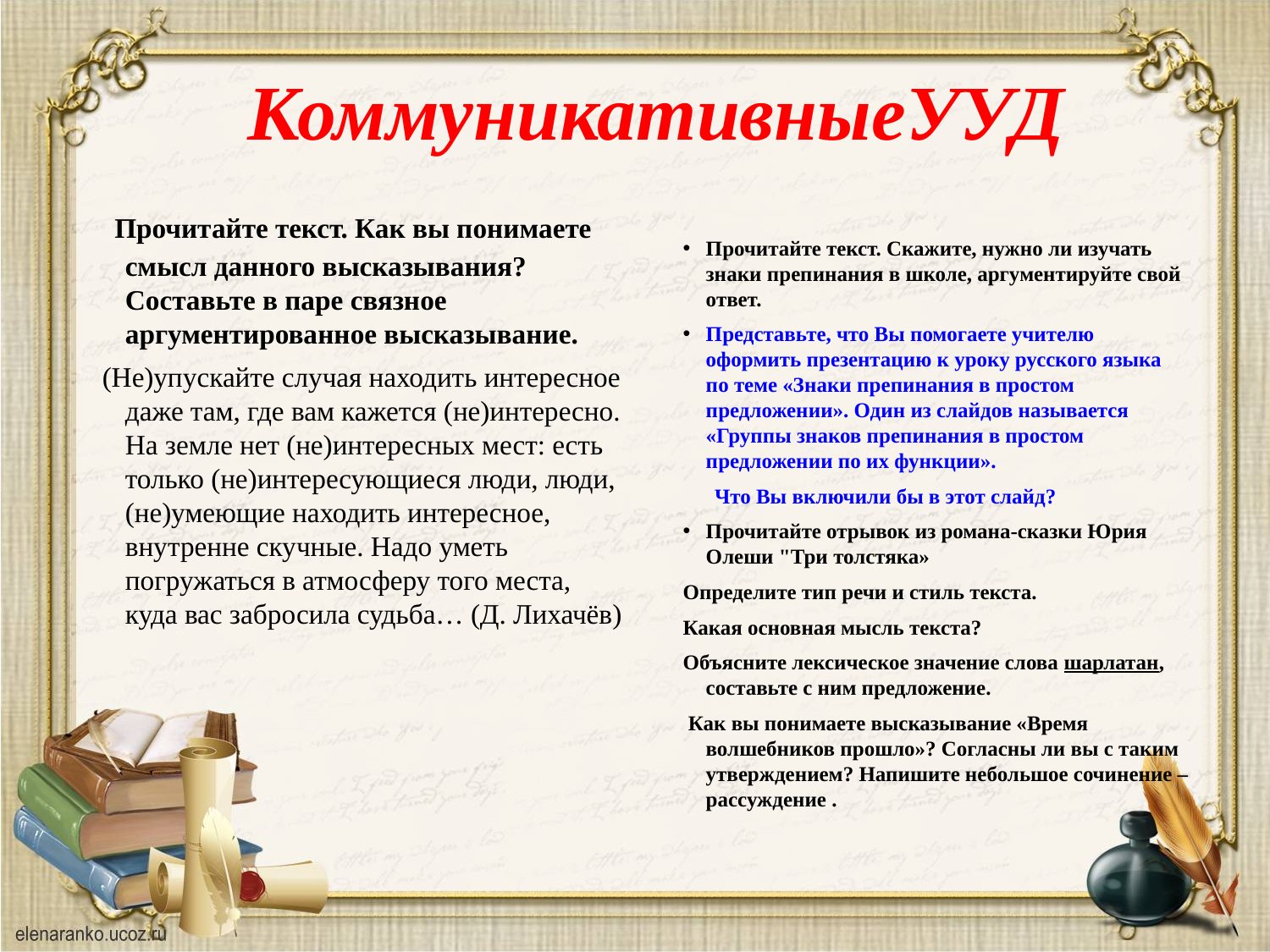

# КоммуникативныеУУД
 Прочитайте текст. Как вы понимаете смысл данного высказывания?  Составьте в паре связное аргументированное высказывание.
(Не)упускайте случая находить интересное даже там, где вам кажется (не)интересно. На земле нет (не)интересных мест: есть только (не)интересующиеся люди, люди, (не)умеющие находить интересное, внутренне скучные. Надо уметь погружаться в атмосферу того места, куда вас забросила судьба… (Д. Лихачёв)

Прочитайте текст. Скажите, нужно ли изучать знаки препинания в школе, аргументируйте свой ответ.
Представьте, что Вы помогаете учителю оформить презентацию к уроку русского языка  по теме «Знаки препинания в простом предложении». Один из слайдов называется «Группы знаков препинания в простом предложении по их функции».
      Что Вы включили бы в этот слайд?
Прочитайте отрывок из романа-сказки Юрия Олеши "Три толстяка»
Определите тип речи и стиль текста.
Какая основная мысль текста?
Объясните лексическое значение слова шарлатан, составьте с ним предложение.
 Как вы понимаете высказывание «Время волшебников прошло»? Согласны ли вы с таким утверждением? Напишите небольшое сочинение –рассуждение .